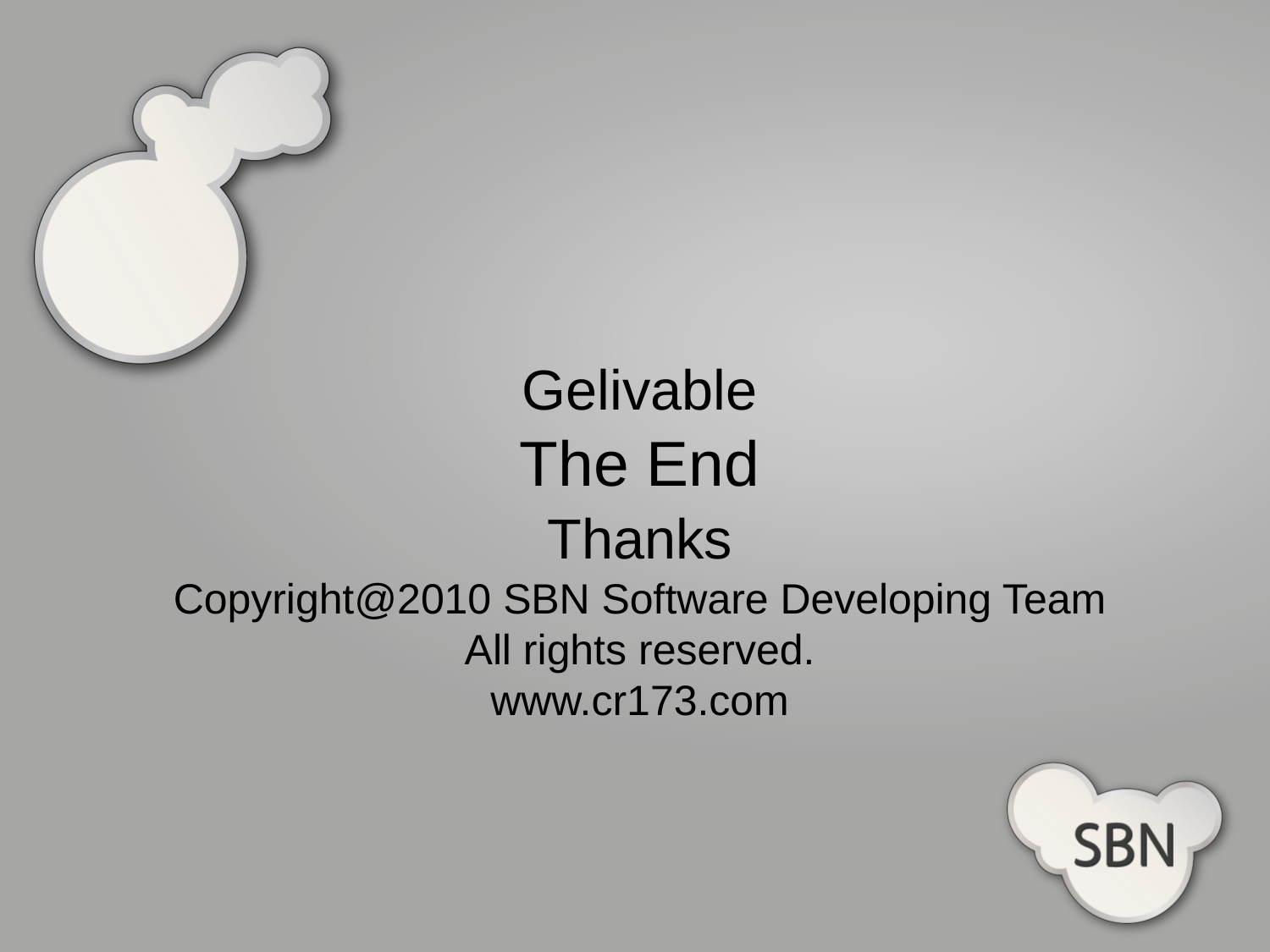

Gelivable
The End
Thanks
Copyright@2010 SBN Software Developing Team
All rights reserved.
www.cr173.com